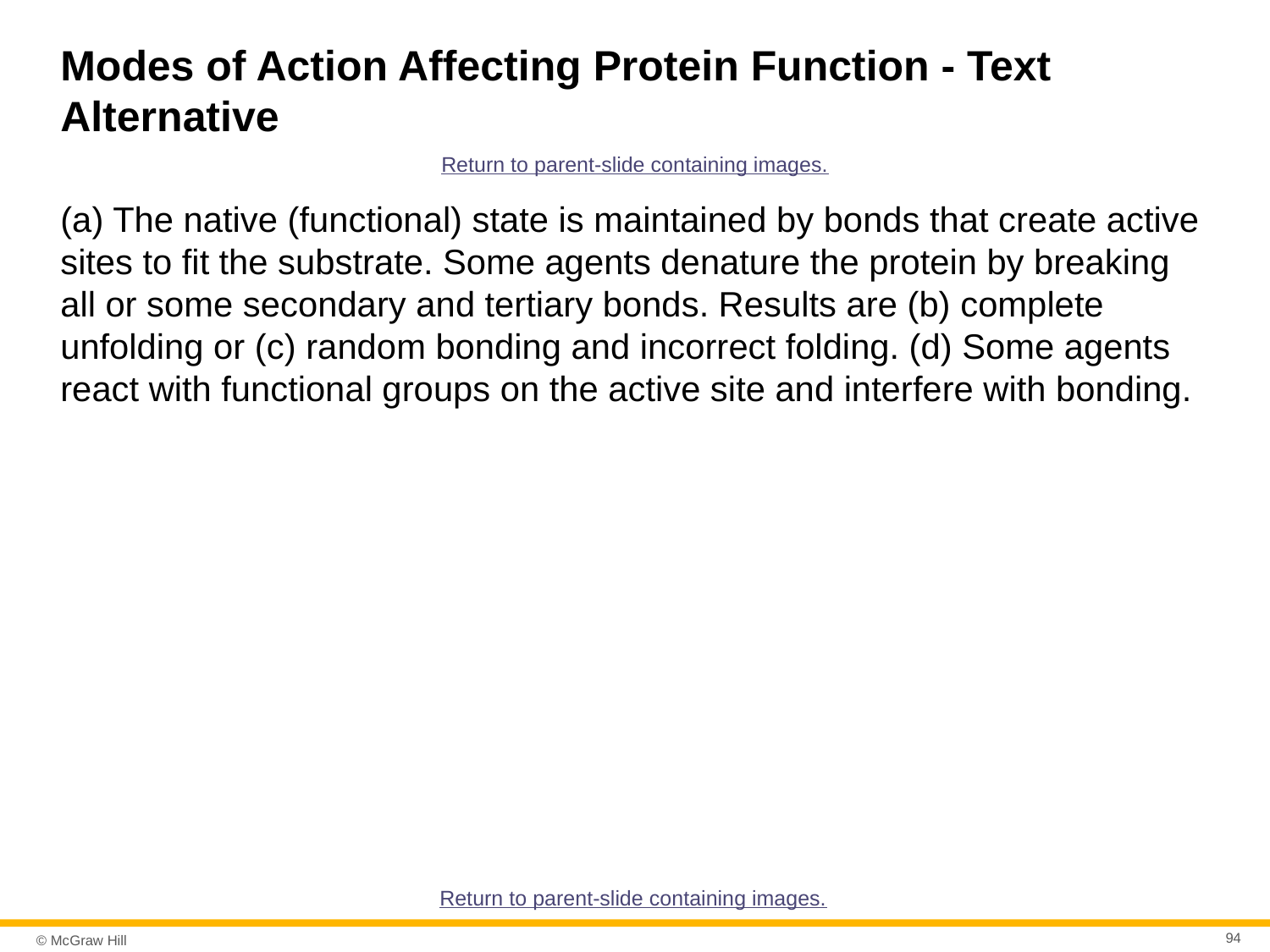

# Modes of Action Affecting Protein Function - Text Alternative
Return to parent-slide containing images.
(a) The native (functional) state is maintained by bonds that create active sites to fit the substrate. Some agents denature the protein by breaking all or some secondary and tertiary bonds. Results are (b) complete unfolding or (c) random bonding and incorrect folding. (d) Some agents react with functional groups on the active site and interfere with bonding.
Return to parent-slide containing images.